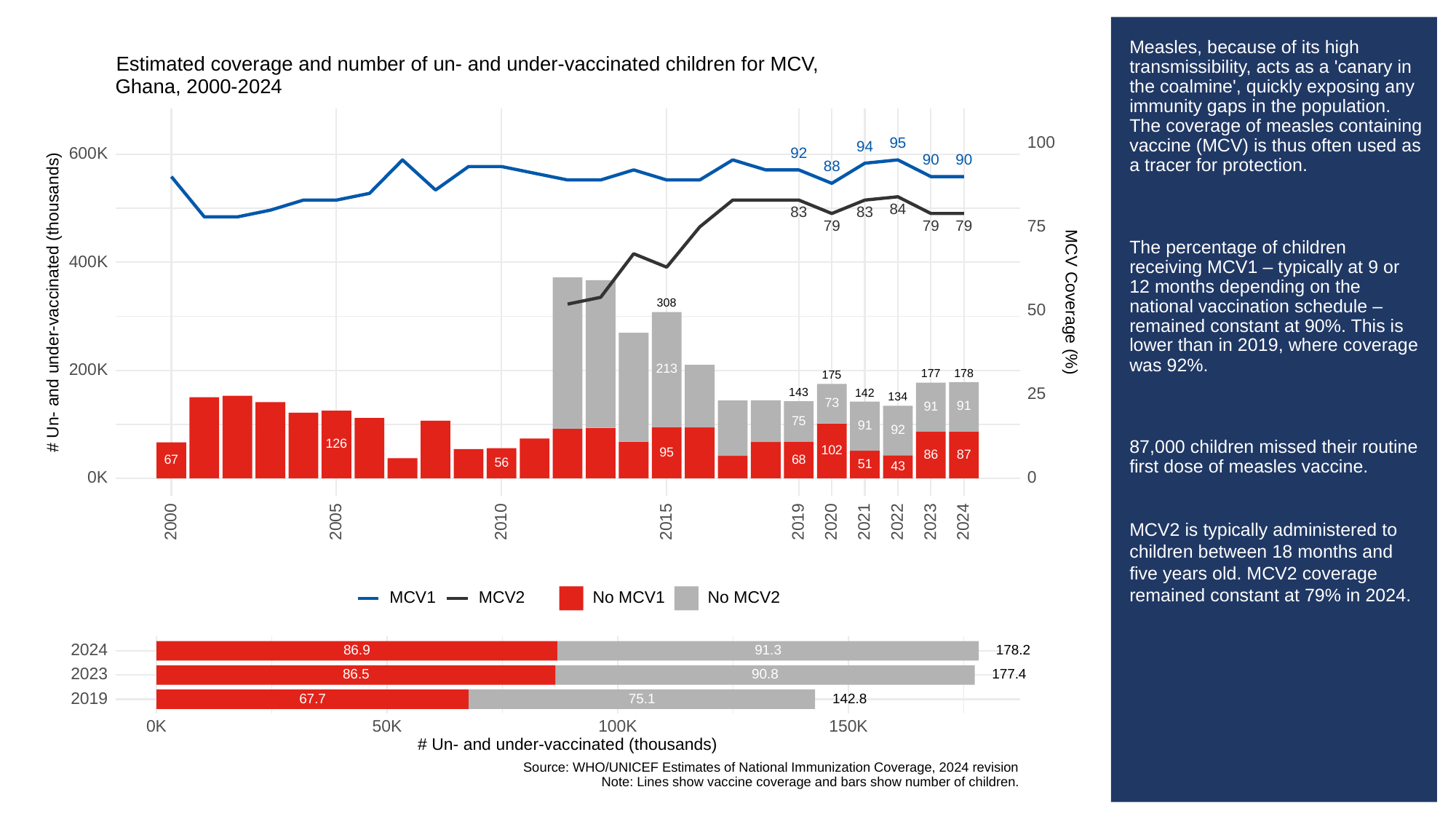

# Measles, because of its high transmissibility, acts as a 'canary in the coalmine', quickly exposing any immunity gaps in the population. The coverage of measles containing vaccine (MCV) is thus often used as a tracer for protection.

The percentage of children receiving MCV1 – typically at 9 or 12 months depending on the national vaccination schedule – remained constant at 90%. This is lower than in 2019, where coverage was 92%.

87,000 children missed their routine first dose of measles vaccine.

MCV2 is typically administered to children between 18 months and five years old. MCV2 coverage remained constant at 79% in 2024.

Estimated coverage and number of un- and under-vaccinated children for MCV,
Ghana, 2000-2024

100
95
94
600K
92

90
90

88

84
83
83

79
79
79
75
400K

# Un- and under-vaccinated (thousands)
MCV Coverage (%)
308
50

200K
213

178
177

175

25
143
142
134

73

91

91

75

91

92

126

102
95

87
86

68
67

56
51
43
0K
0

2023
2000
2005
2010
2015
2019
2020
2021
2022
2024

MCV1
MCV2
No MCV1
No MCV2

2024
91.3
86.9
178.2

2023
86.5
90.8
177.4

2019
67.7
75.1
142.8

0K
50K
100K
150K
# Un- and under-vaccinated (thousands)
Source: WHO/UNICEF Estimates of National Immunization Coverage, 2024 revision
Note: Lines show vaccine coverage and bars show number of children.